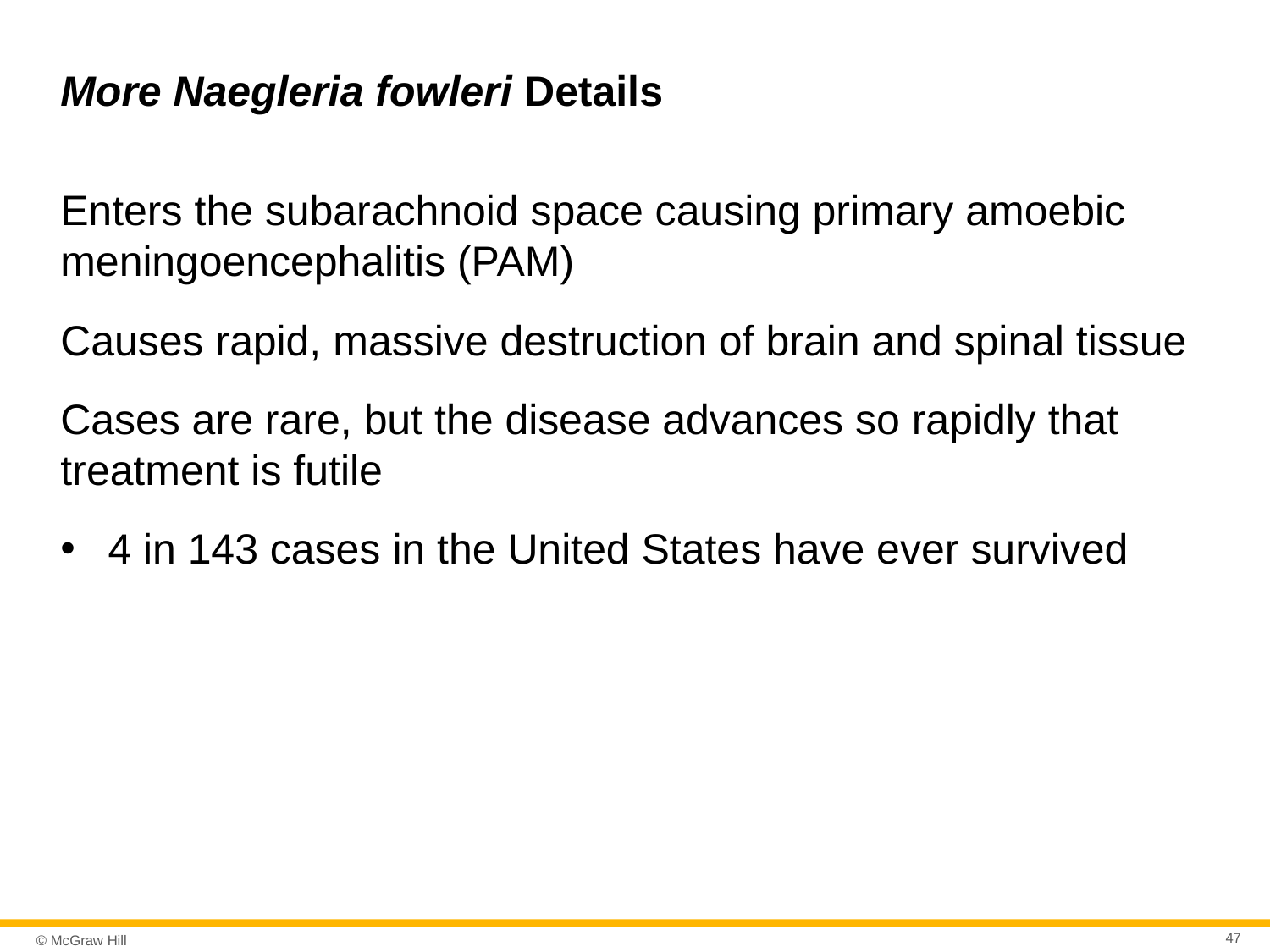

# More Naegleria fowleri Details
Enters the subarachnoid space causing primary amoebic meningoencephalitis (PAM)
Causes rapid, massive destruction of brain and spinal tissue
Cases are rare, but the disease advances so rapidly that treatment is futile
4 in 143 cases in the United States have ever survived